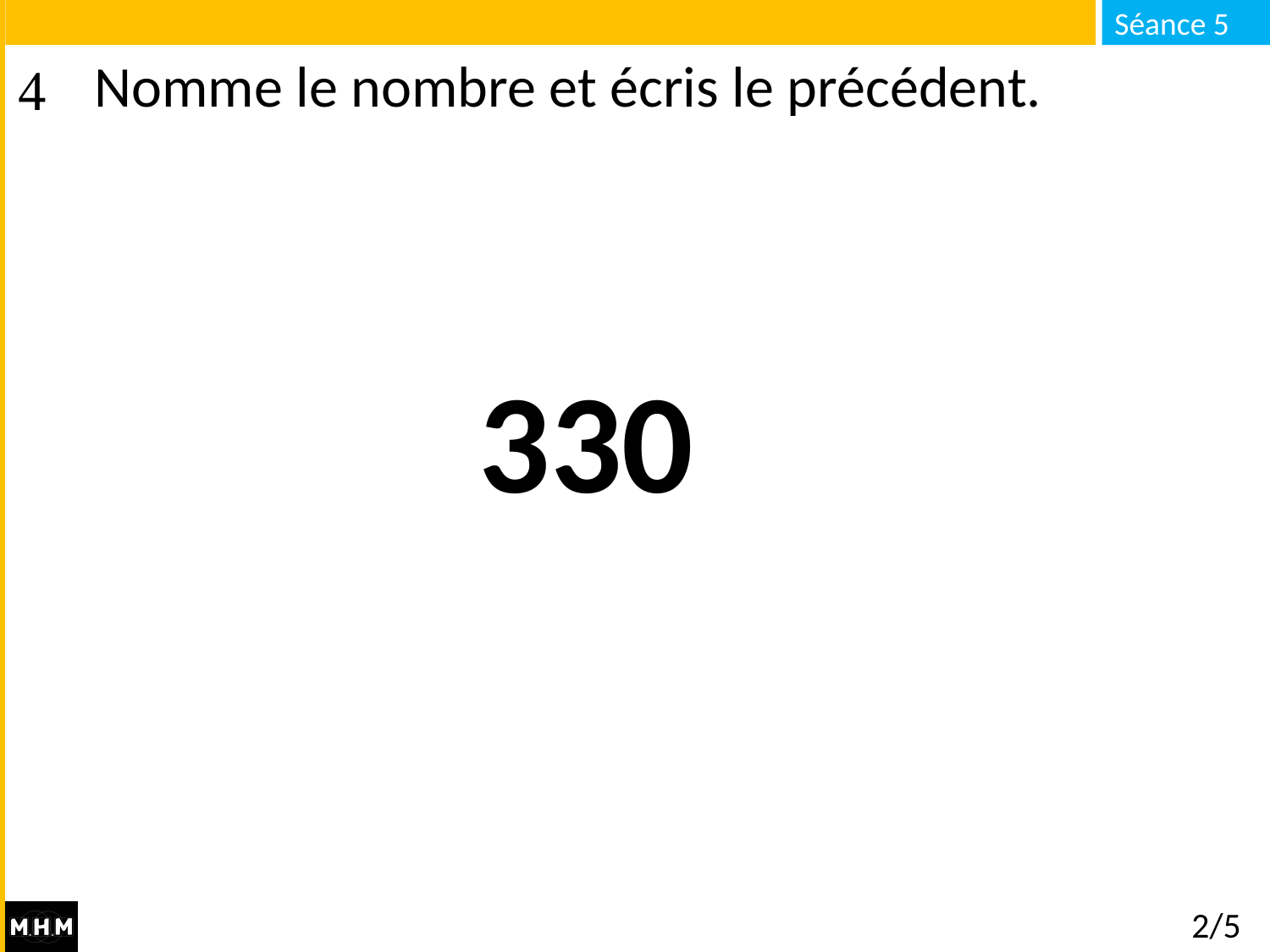

# Nomme le nombre et écris le précédent.
330
2/5